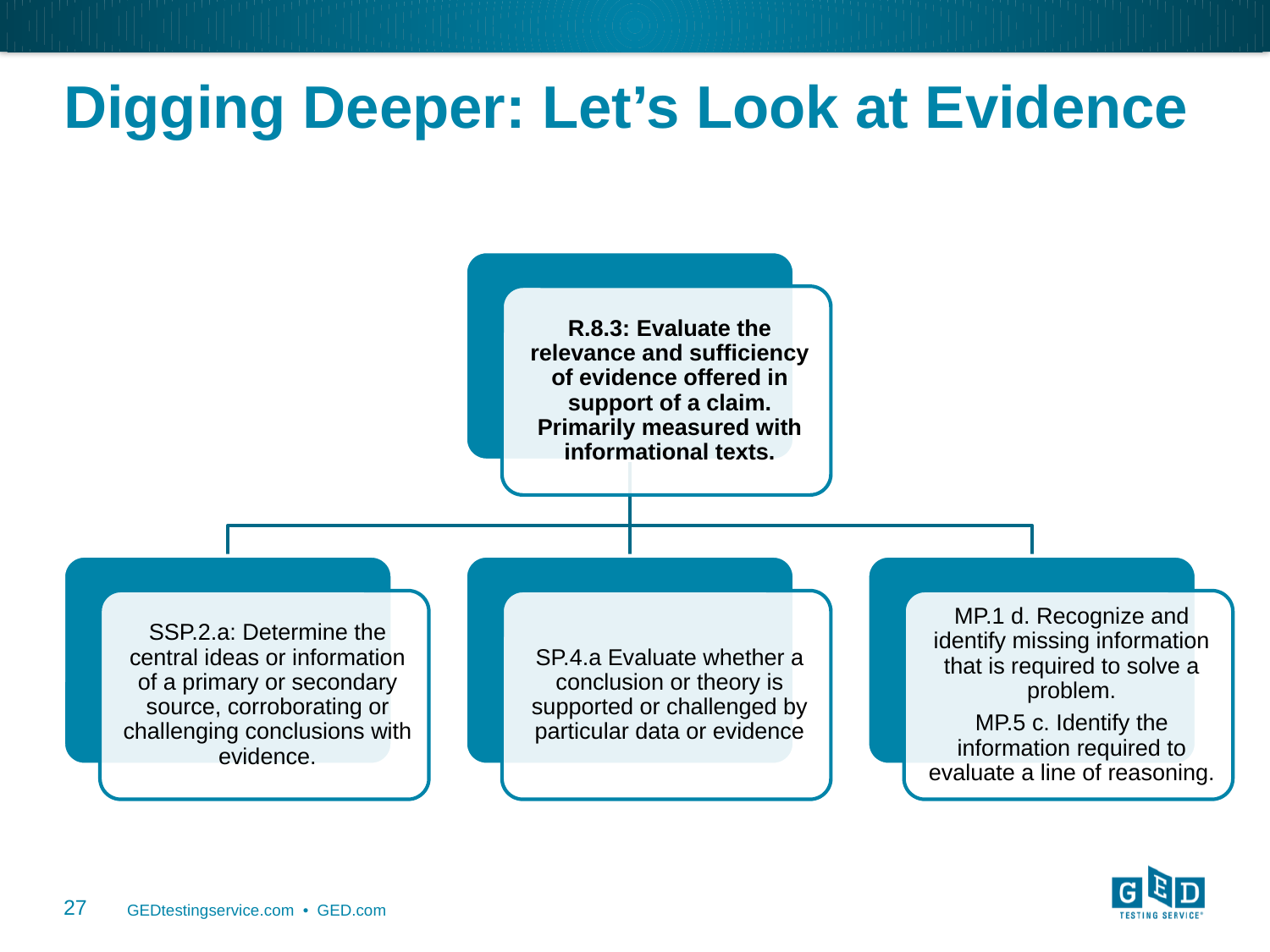

# Digging Deeper: Let’s Look at Evidence
R.8.3: Evaluate the relevance and sufficiency of evidence offered in support of a claim. Primarily measured with informational texts.
SSP.2.a: Determine the central ideas or information of a primary or secondary source, corroborating or challenging conclusions with evidence.
SP.4.a Evaluate whether a conclusion or theory is supported or challenged by particular data or evidence
MP.1 d. Recognize and identify missing information that is required to solve a problem.
MP.5 c. Identify the information required to evaluate a line of reasoning.
27